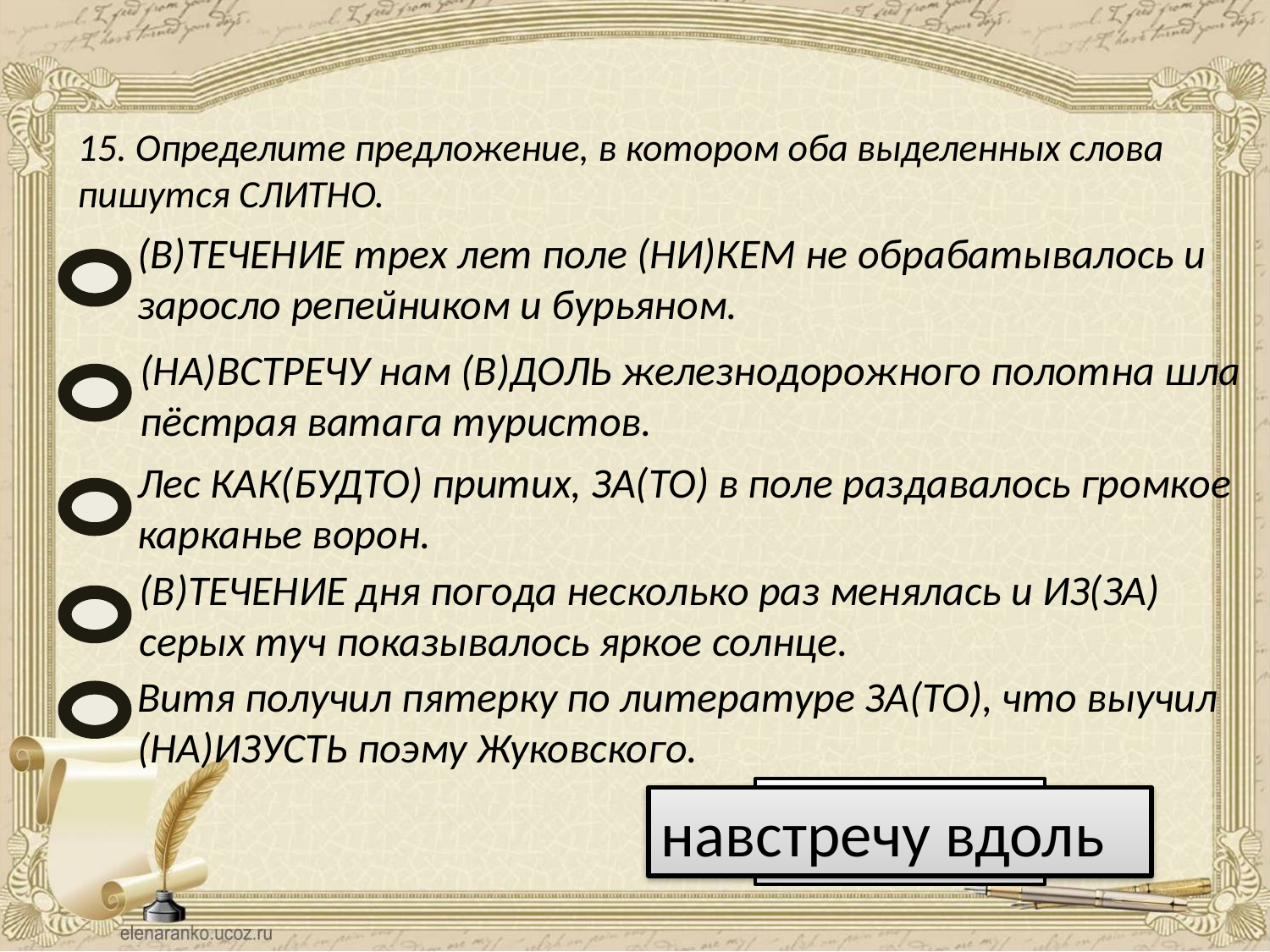

15. Определите предложение, в котором оба выделенных слова пишутся СЛИТНО.
(В)ТЕЧЕНИЕ трех лет поле (НИ)КЕМ не обрабатывалось и заросло репейником и бурьяном.

(НА)ВСТРЕЧУ нам (В)ДОЛЬ железнодорожного полотна шла пёстрая ватага туристов.

Лес КАК(БУДТО) притих, ЗА(ТО) в поле раздавалось громкое карканье ворон.

(В)ТЕЧЕНИЕ дня погода несколько раз менялась и ИЗ(ЗА) серых туч показывалось яркое солнце.

Витя получил пятерку по литературе ЗА(ТО), что выучил (НА)ИЗУСТЬ поэму Жуковского.

Ответ
навстречу вдоль